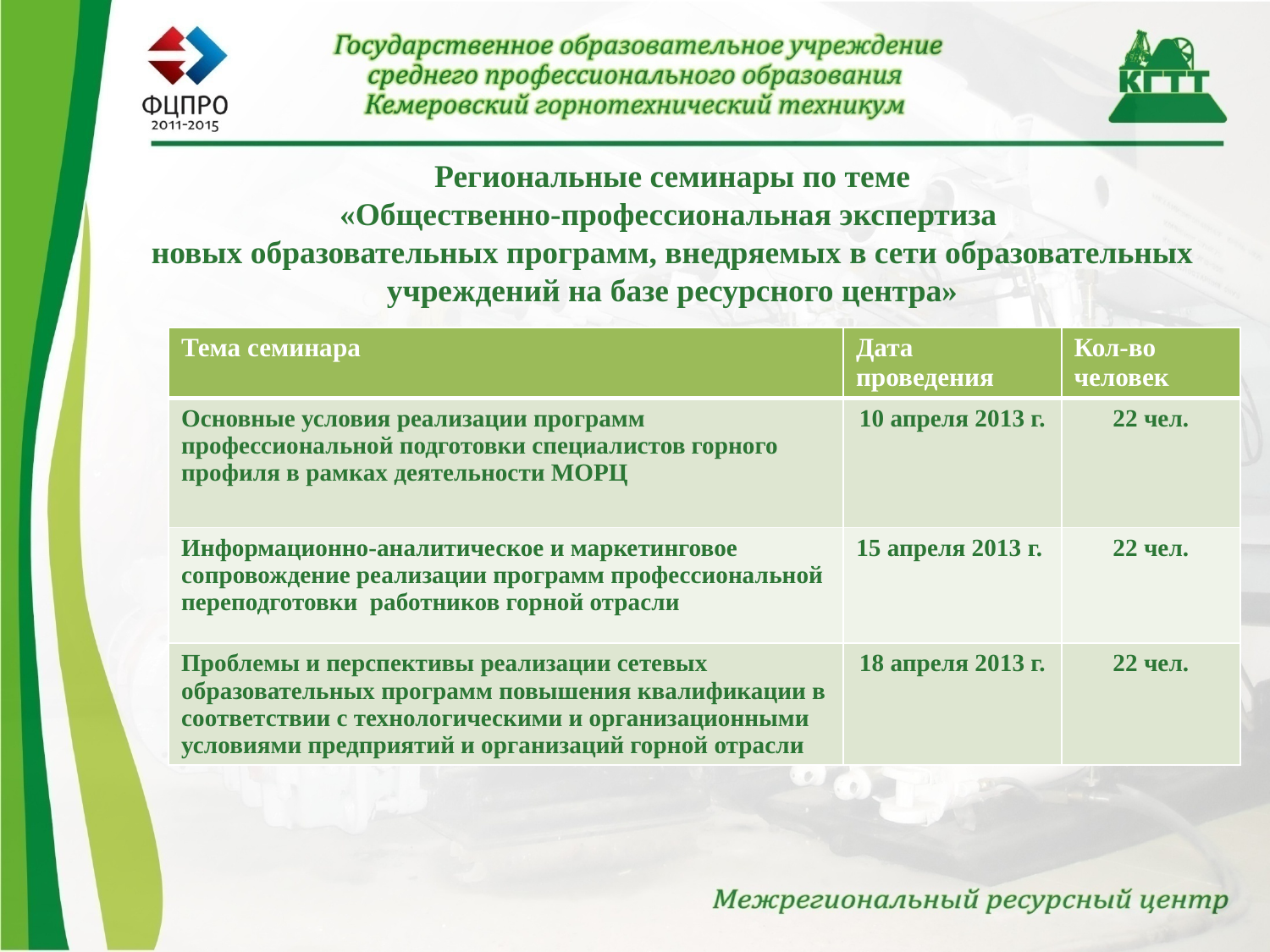

# Региональные семинары по теме «Общественно-профессиональная экспертиза новых образовательных программ, внедряемых в сети образовательных учреждений на базе ресурсного центра»
| Тема семинара | Дата проведения | Кол-во человек |
| --- | --- | --- |
| Основные условия реализации программ профессиональной подготовки специалистов горного профиля в рамках деятельности МОРЦ | 10 апреля 2013 г. | 22 чел. |
| Информационно-аналитическое и маркетинговое сопровождение реализации программ профессиональной переподготовки работников горной отрасли | 15 апреля 2013 г. | 22 чел. |
| Проблемы и перспективы реализации сетевых образовательных программ повышения квалификации в соответствии с технологическими и организационными условиями предприятий и организаций горной отрасли | 18 апреля 2013 г. | 22 чел. |